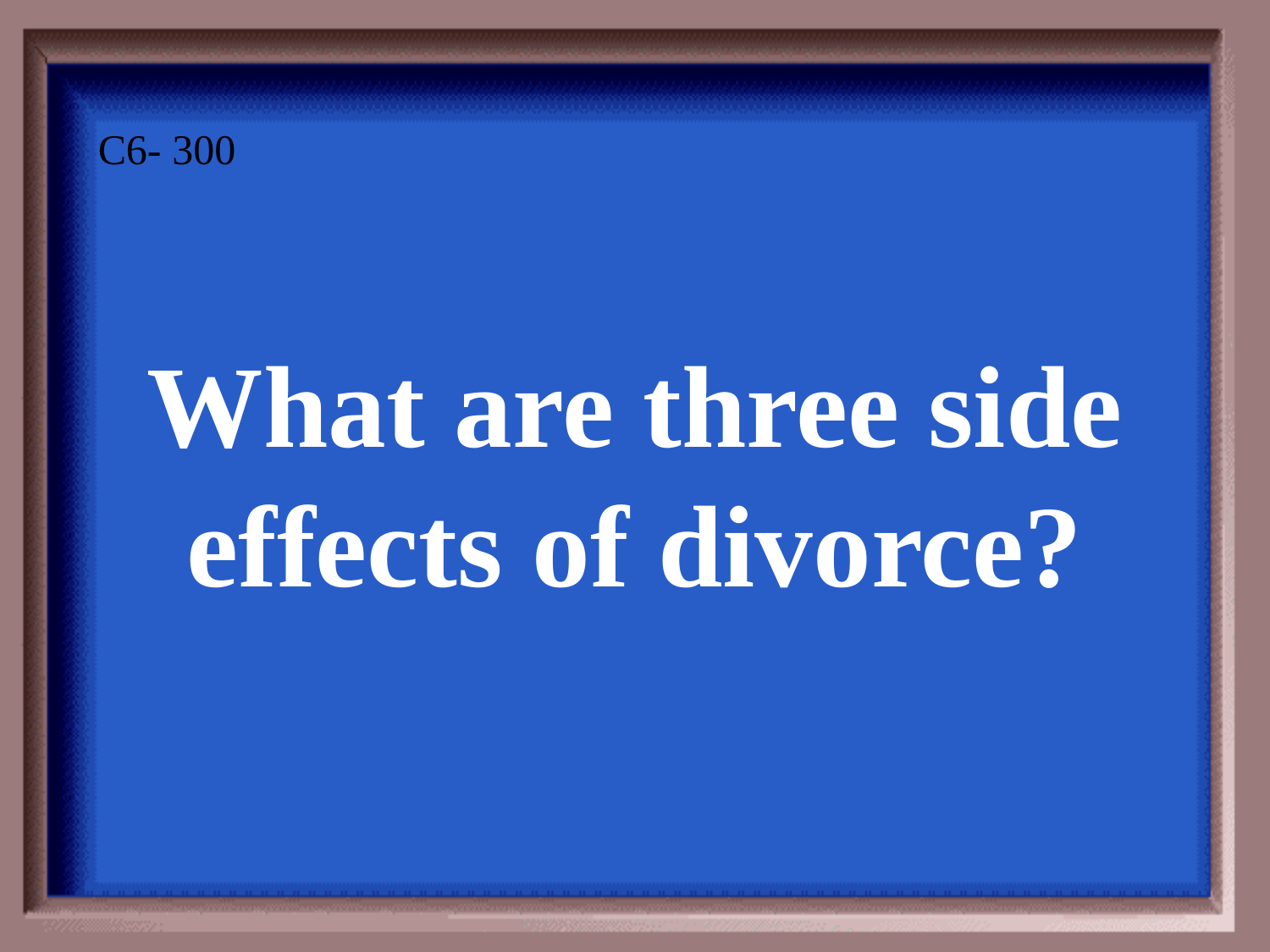

What are three side effects of divorce?
C6- 300